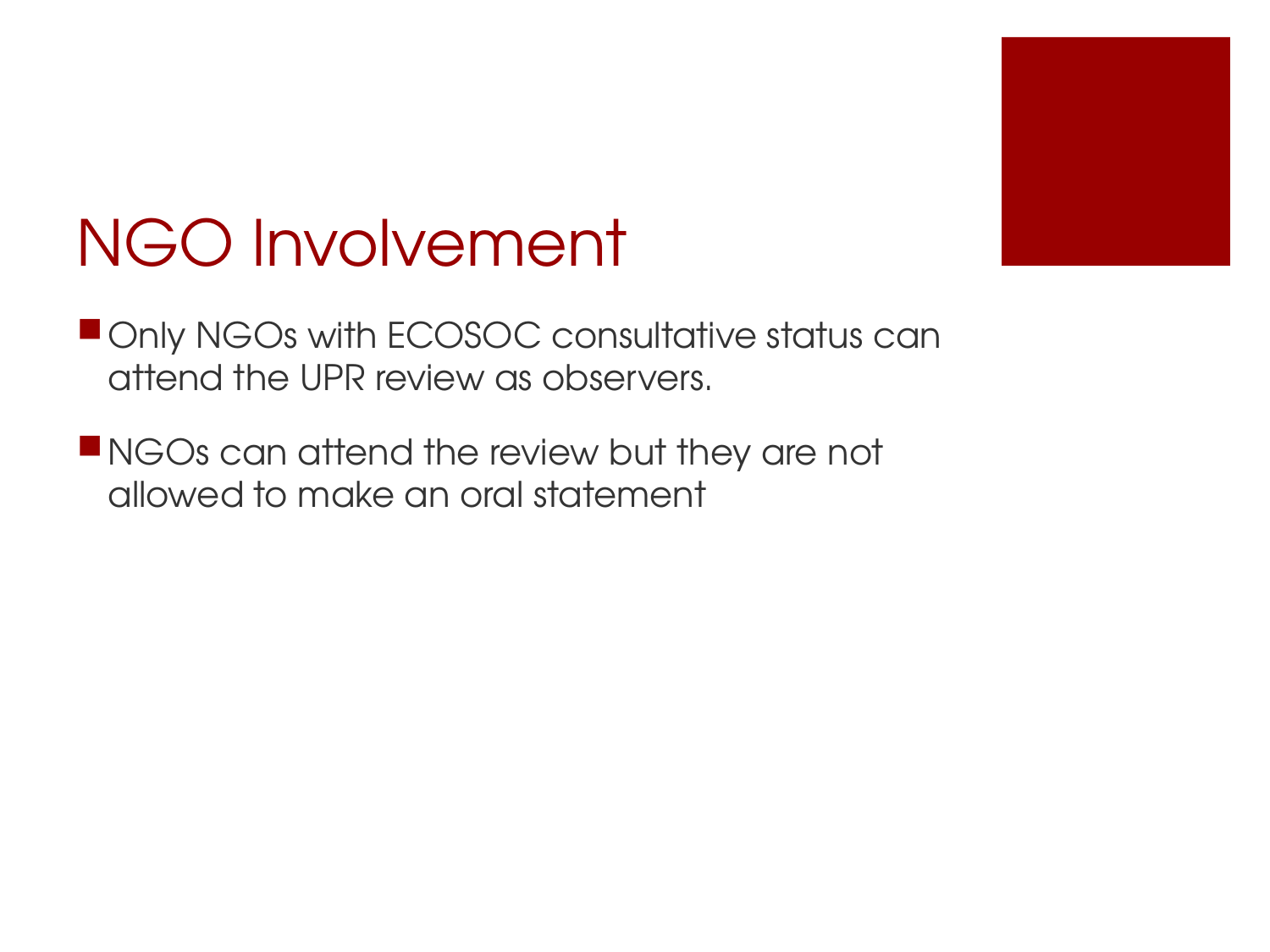

# NGO Involvement
Only NGOs with ECOSOC consultative status can attend the UPR review as observers.
NGOs can attend the review but they are not allowed to make an oral statement